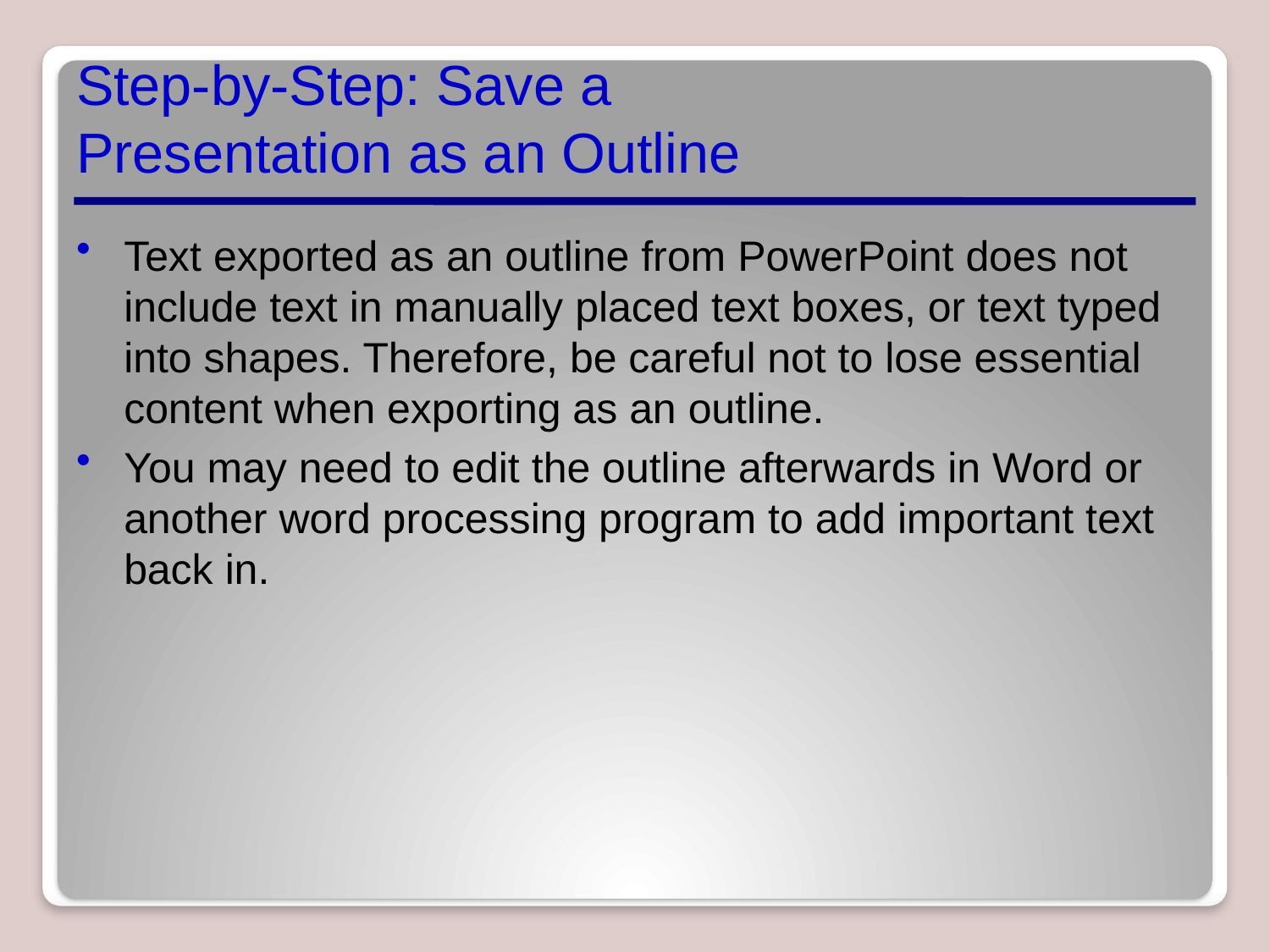

# Step-by-Step: Save a Presentation as an Outline
Text exported as an outline from PowerPoint does not include text in manually placed text boxes, or text typed into shapes. Therefore, be careful not to lose essential content when exporting as an outline.
You may need to edit the outline afterwards in Word or another word processing program to add important text back in.